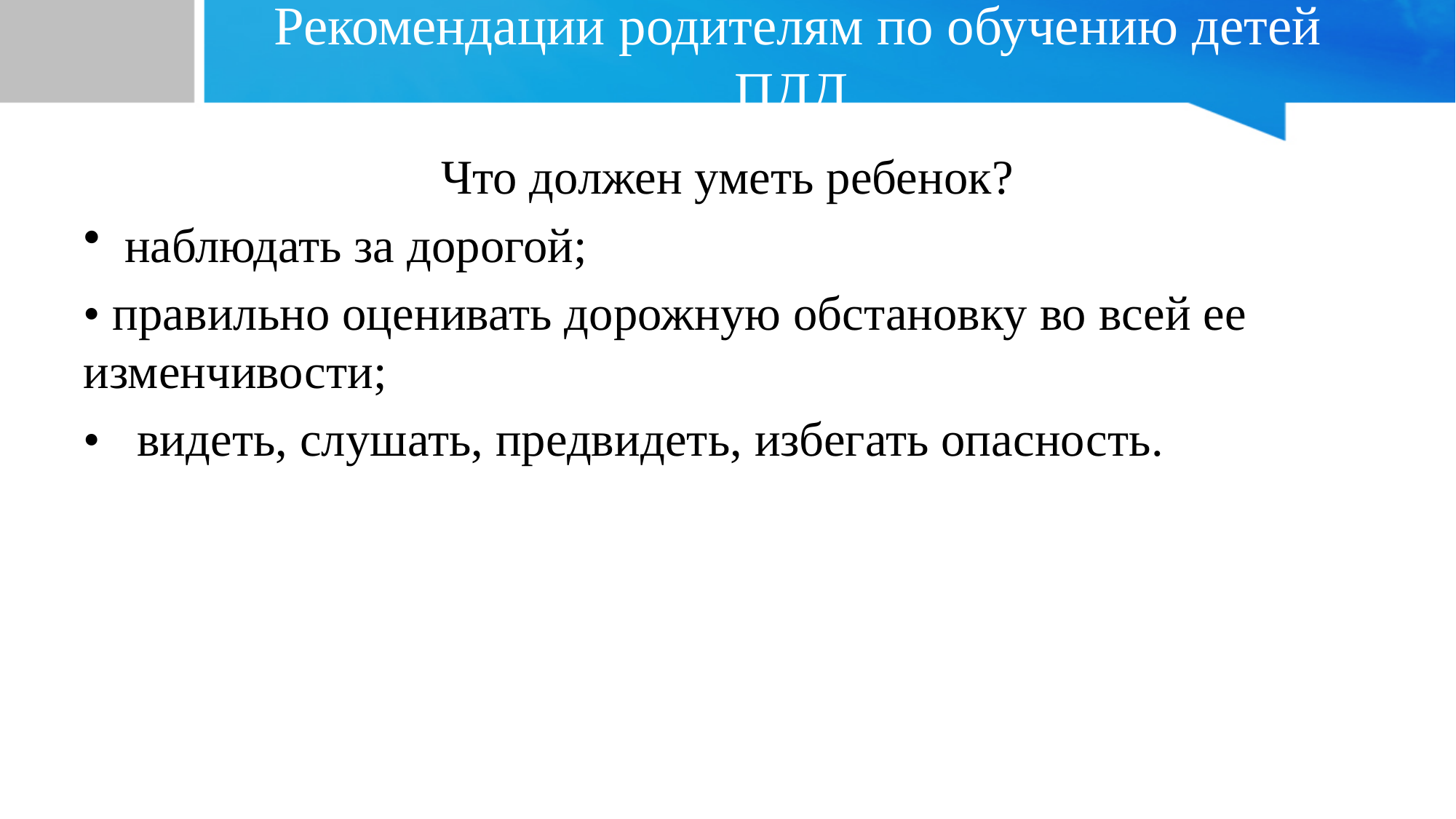

# Рекомендации родителям по обучению детей ПДД.
Что должен уметь ребенок?
наблюдать за дорогой;
• правильно оценивать дорожную обстановку во всей ее изменчивости;
•   видеть, слушать, предвидеть, избегать опасность.